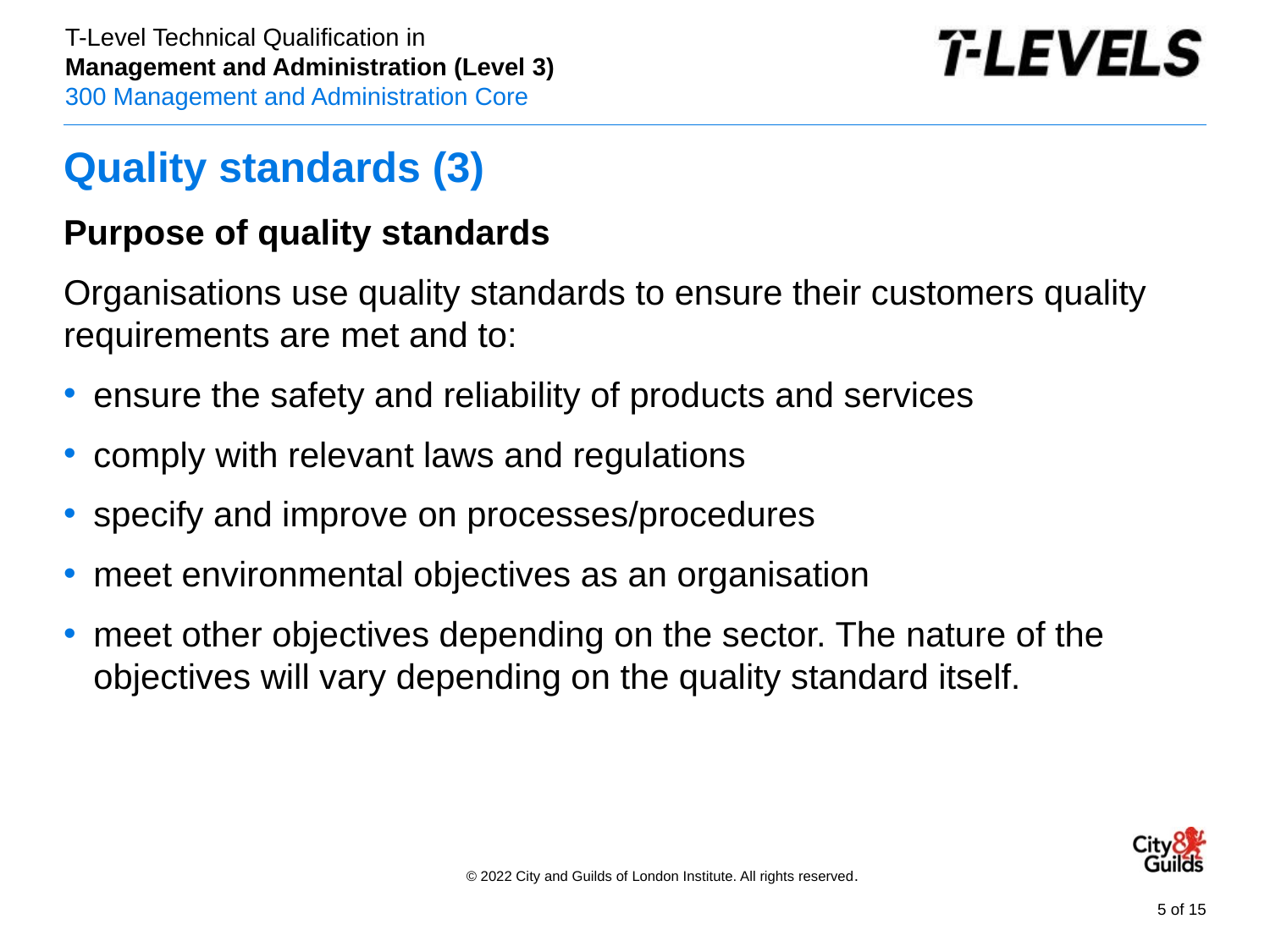

# Quality standards (3)
Purpose of quality standards
Organisations use quality standards to ensure their customers quality requirements are met and to:
ensure the safety and reliability of products and services
comply with relevant laws and regulations
specify and improve on processes/procedures
meet environmental objectives as an organisation
meet other objectives depending on the sector. The nature of the objectives will vary depending on the quality standard itself.